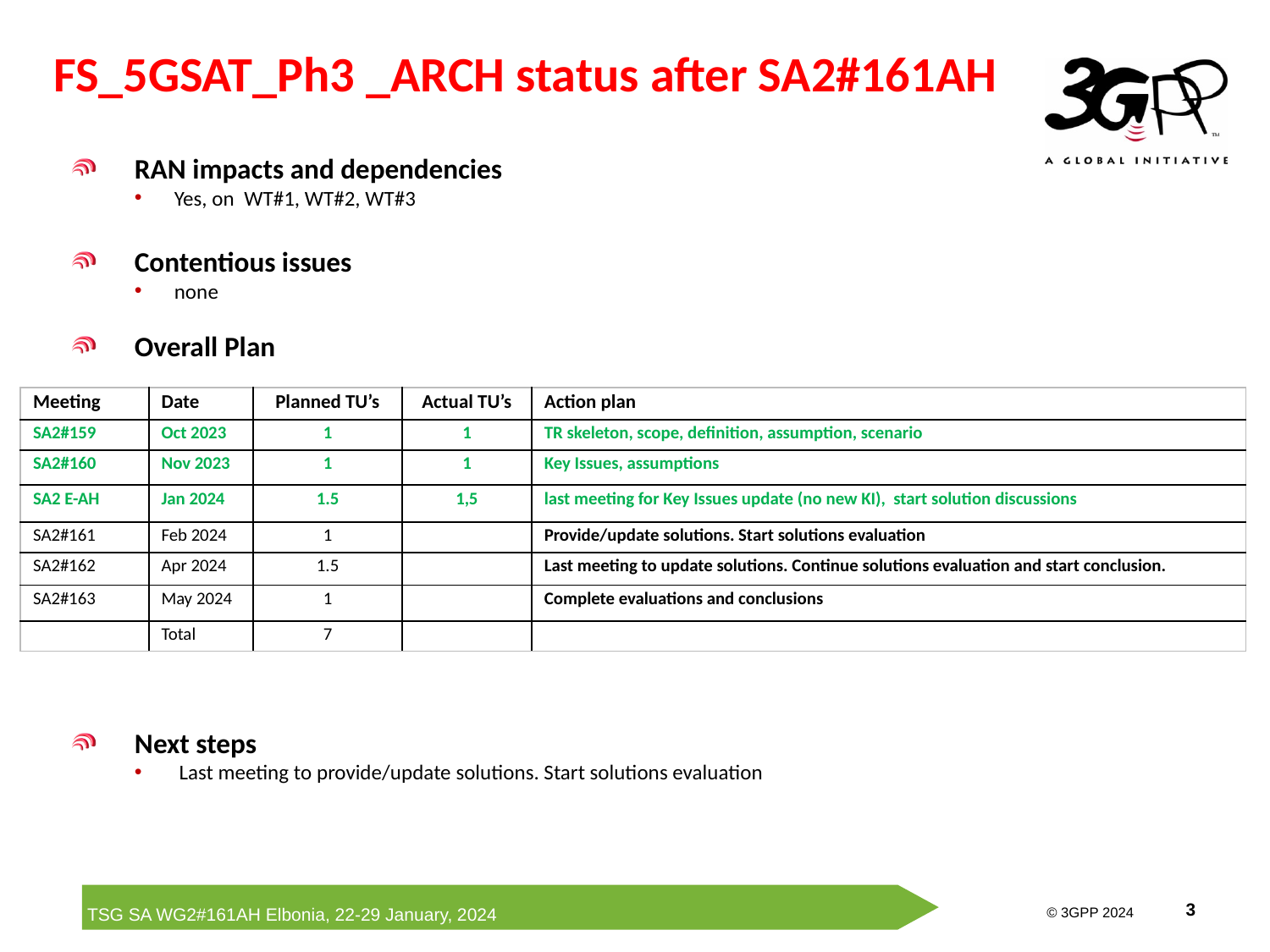

FS_5GSAT_Ph3 _ARCH status after SA2#161AH

RAN impacts and dependencies
Yes, on  WT#1, WT#2, WT#3

Contentious issues
none

Overall Plan

Next steps
 Last meeting to provide/update solutions. Start solutions evaluation

| Meeting | Date | Planned TU’s | Actual TU’s | Action plan |
| --- | --- | --- | --- | --- |
| SA2#159 | Oct 2023 | 1 | 1 | TR skeleton, scope, definition, assumption, scenario |
| SA2#160 | Nov 2023 | 1 | 1 | Key Issues, assumptions |
| SA2 E-AH | Jan 2024 | 1.5 | 1,5 | last meeting for Key Issues update (no new KI), start solution discussions |
| SA2#161 | Feb 2024 | 1 |  | Provide/update solutions. Start solutions evaluation |
| SA2#162 | Apr 2024 | 1.5 |  | Last meeting to update solutions. Continue solutions evaluation and start conclusion. |
| SA2#163 | May 2024 | 1 |  | Complete evaluations and conclusions |
|  | Total | 7 |  |  |